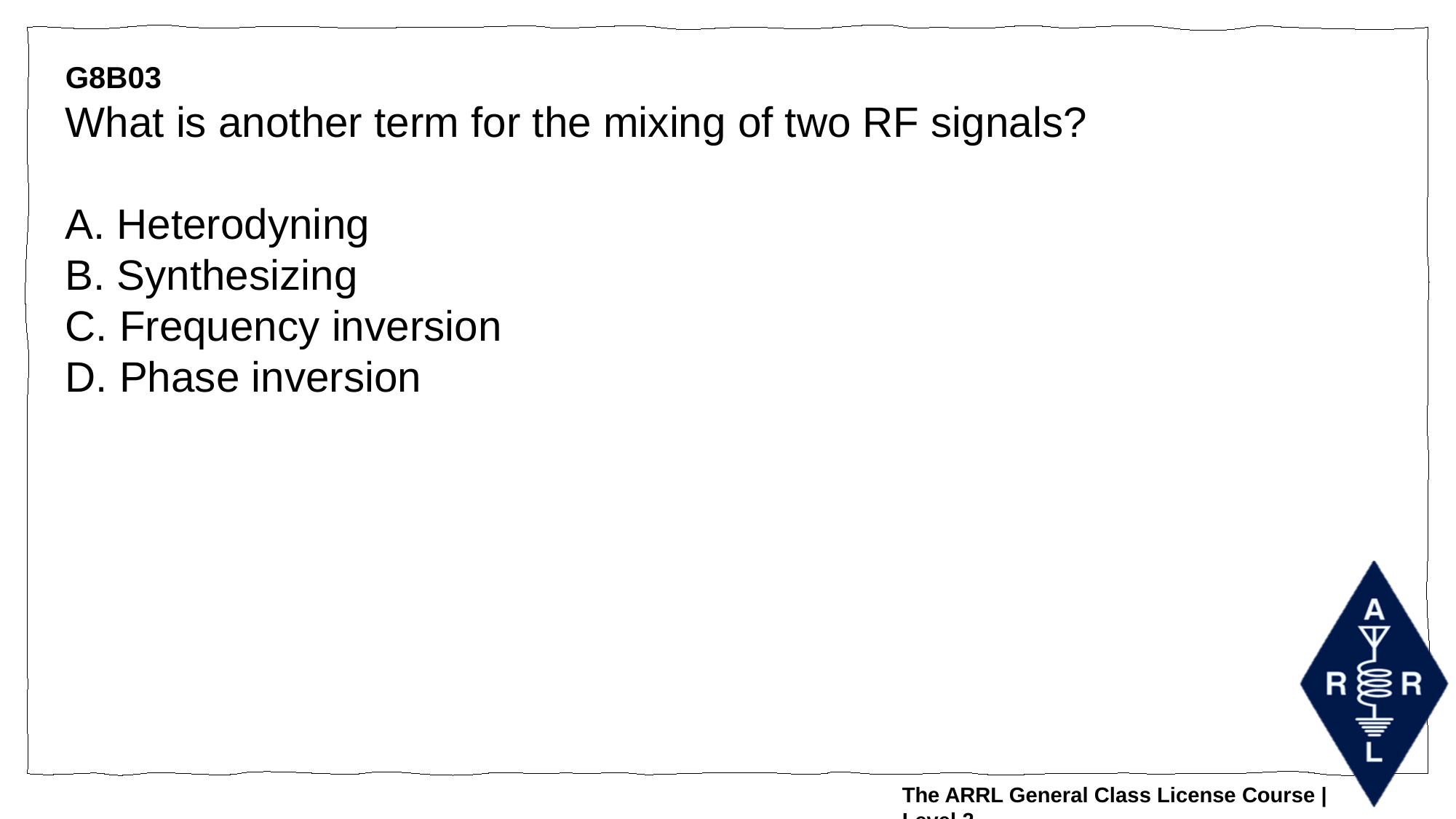

G8B03
What is another term for the mixing of two RF signals?

A. Heterodyning
B. Synthesizing
C. Frequency inversion
D. Phase inversion